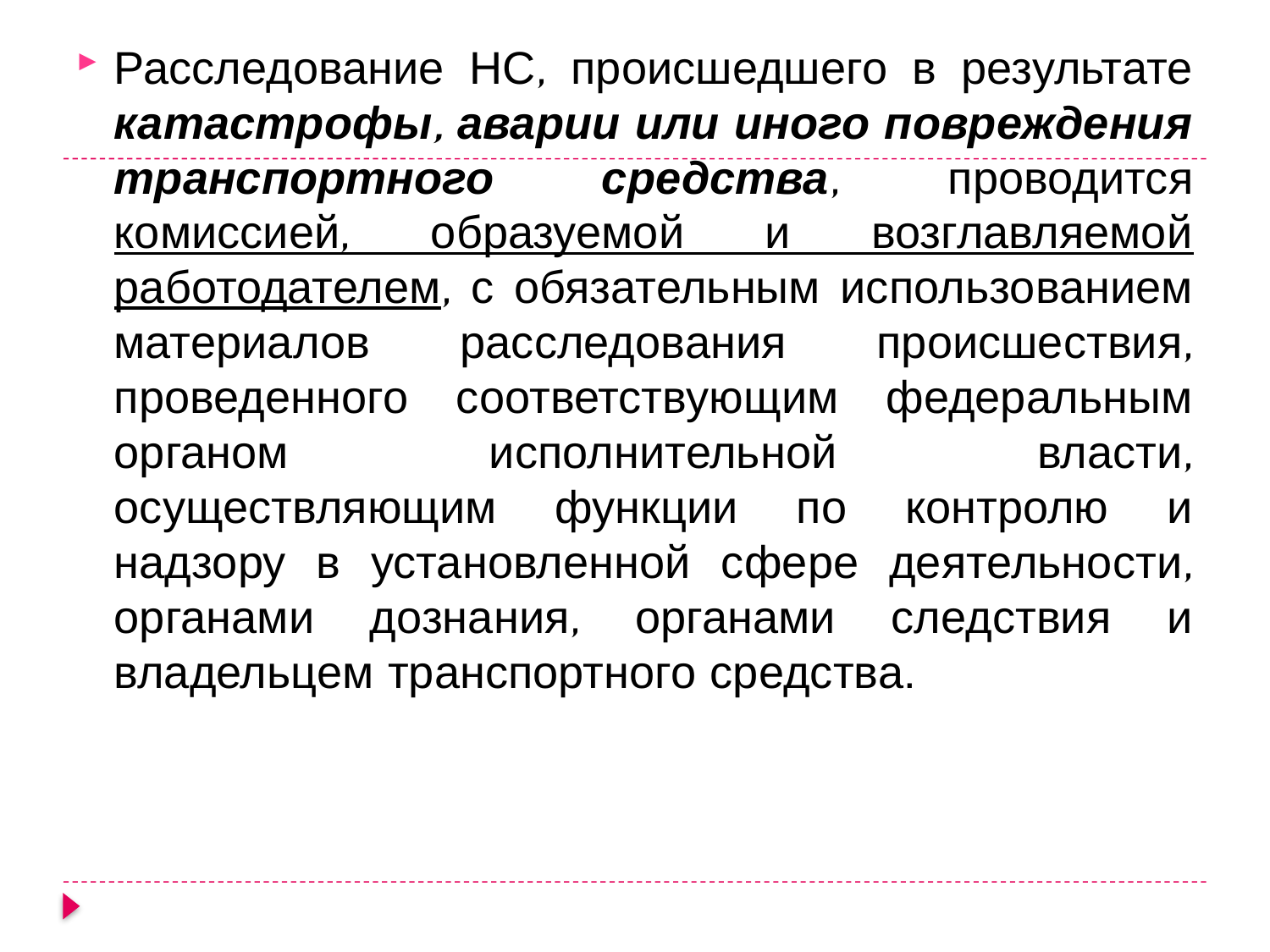

Расследование НС, происшедшего в результате катастрофы, аварии или иного повреждения транспортного средства, проводится комиссией, образуемой и возглавляемой работодателем, с обязательным использованием материалов расследования происшествия, проведенного соответствующим федеральным органом исполнительной власти, осуществляющим функции по контролю и надзору в установленной сфере деятельности, органами дознания, органами следствия и владельцем транспортного средства.